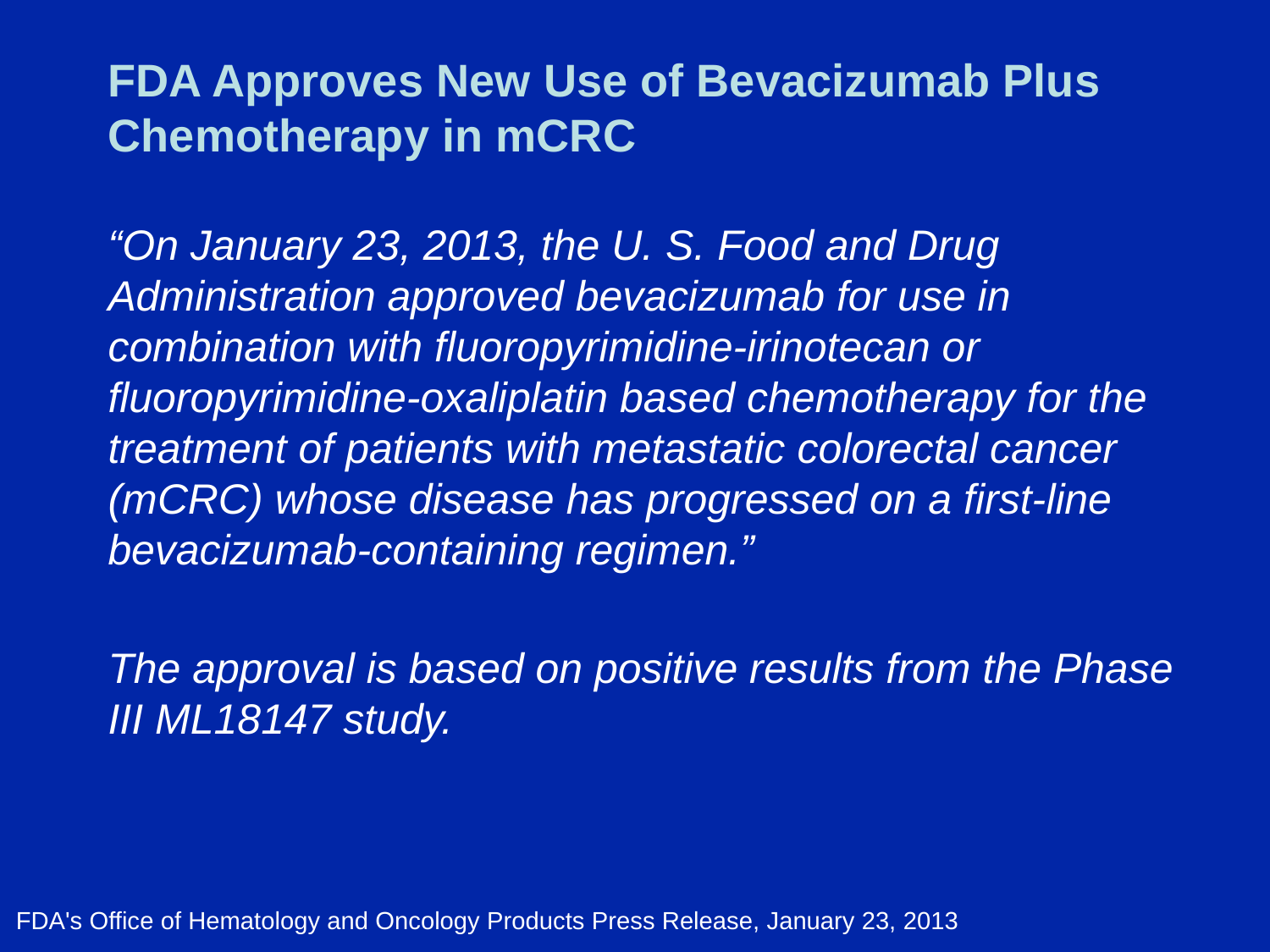

# FDA Approves New Use of Bevacizumab Plus Chemotherapy in mCRC
“On January 23, 2013, the U. S. Food and Drug Administration approved bevacizumab for use in combination with fluoropyrimidine-irinotecan or fluoropyrimidine-oxaliplatin based chemotherapy for the treatment of patients with metastatic colorectal cancer (mCRC) whose disease has progressed on a first-line bevacizumab-containing regimen.”

The approval is based on positive results from the Phase III ML18147 study.
FDA's Office of Hematology and Oncology Products Press Release, January 23, 2013